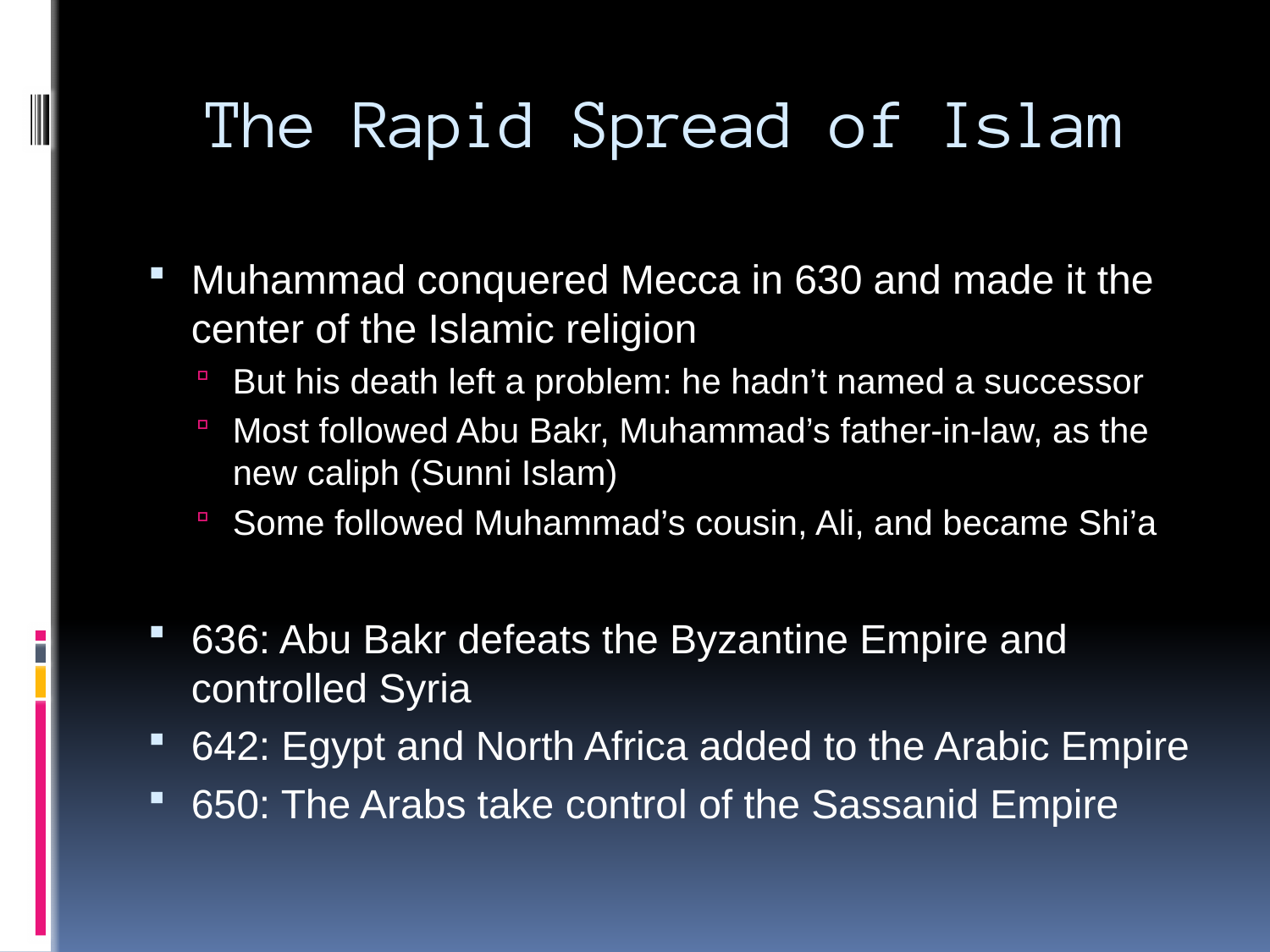

# The Rapid Spread of Islam
Muhammad conquered Mecca in 630 and made it the center of the Islamic religion
But his death left a problem: he hadn’t named a successor
Most followed Abu Bakr, Muhammad’s father-in-law, as the new caliph (Sunni Islam)
Some followed Muhammad’s cousin, Ali, and became Shi’a

636: Abu Bakr defeats the Byzantine Empire and controlled Syria
642: Egypt and North Africa added to the Arabic Empire
650: The Arabs take control of the Sassanid Empire